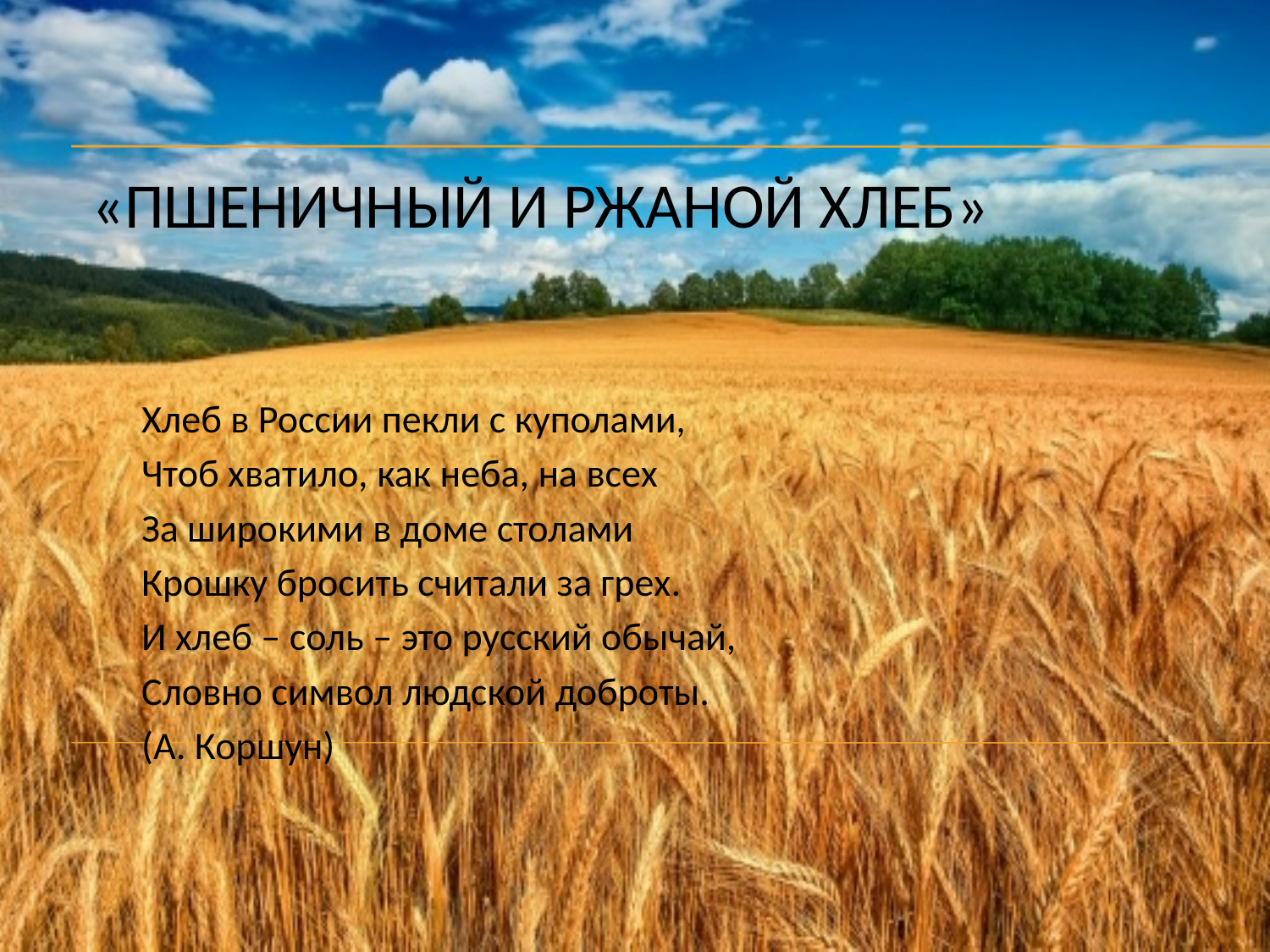

# «Пшеничный и ржаной хлеб»
Хлеб в России пекли с куполами,
Чтоб хватило, как неба, на всех
За широкими в доме столами
Крошку бросить считали за грех.
И хлеб – соль – это русский обычай,
Словно символ людской доброты.
(А. Коршун)